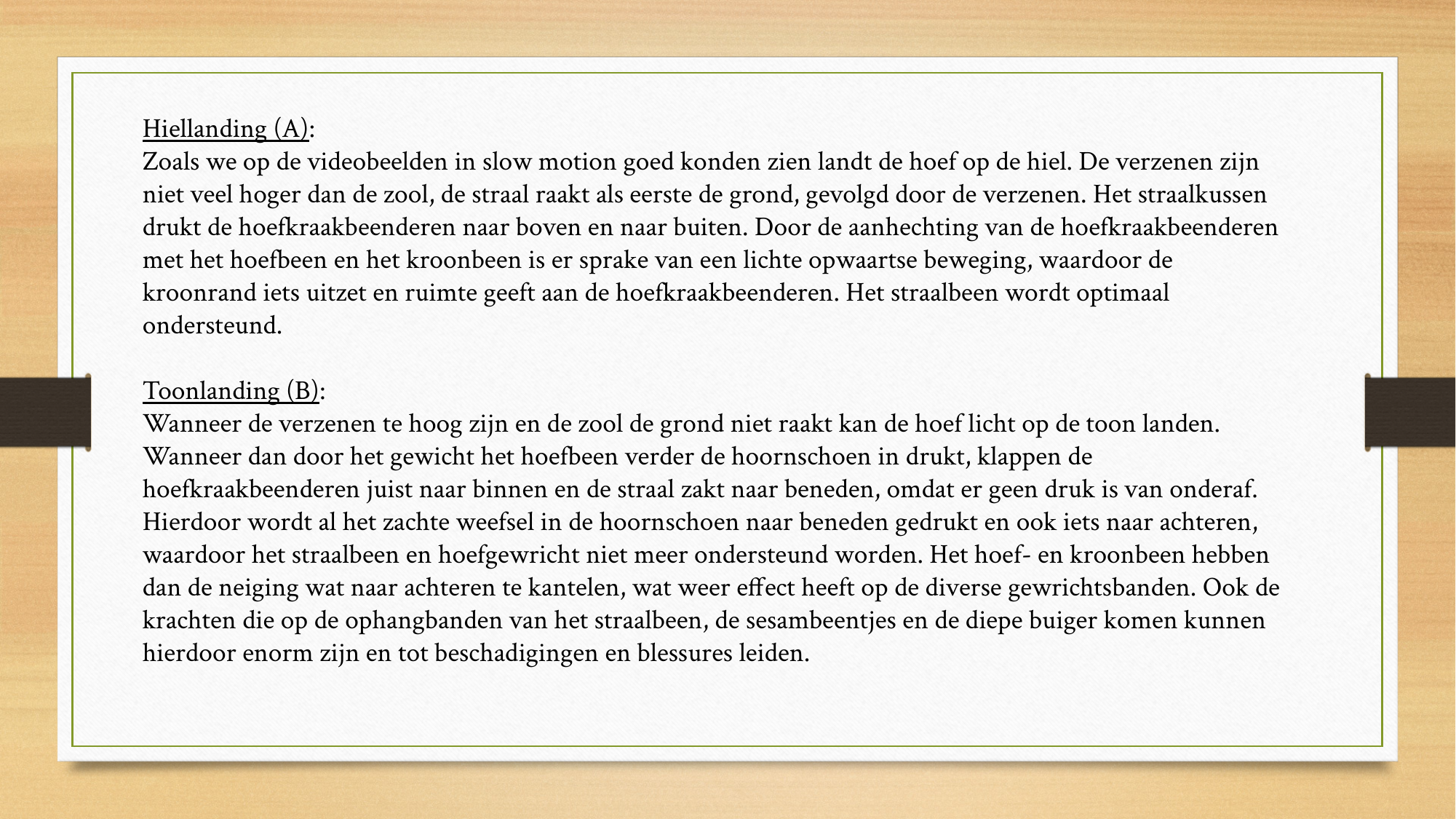

Hiellanding (A):
Zoals we op de videobeelden in slow motion goed konden zien landt de hoef op de hiel. De verzenen zijn niet veel hoger dan de zool, de straal raakt als eerste de grond, gevolgd door de verzenen. Het straalkussen drukt de hoefkraakbeenderen naar boven en naar buiten. Door de aanhechting van de hoefkraakbeenderen met het hoefbeen en het kroonbeen is er sprake van een lichte opwaartse beweging, waardoor de kroonrand iets uitzet en ruimte geeft aan de hoefkraakbeenderen. Het straalbeen wordt optimaal ondersteund.

Toonlanding (B):
Wanneer de verzenen te hoog zijn en de zool de grond niet raakt kan de hoef licht op de toon landen. Wanneer dan door het gewicht het hoefbeen verder de hoornschoen in drukt, klappen de hoefkraakbeenderen juist naar binnen en de straal zakt naar beneden, omdat er geen druk is van onderaf. Hierdoor wordt al het zachte weefsel in de hoornschoen naar beneden gedrukt en ook iets naar achteren, waardoor het straalbeen en hoefgewricht niet meer ondersteund worden. Het hoef- en kroonbeen hebben dan de neiging wat naar achteren te kantelen, wat weer effect heeft op de diverse gewrichtsbanden. Ook de krachten die op de ophangbanden van het straalbeen, de sesambeentjes en de diepe buiger komen kunnen hierdoor enorm zijn en tot beschadigingen en blessures leiden.